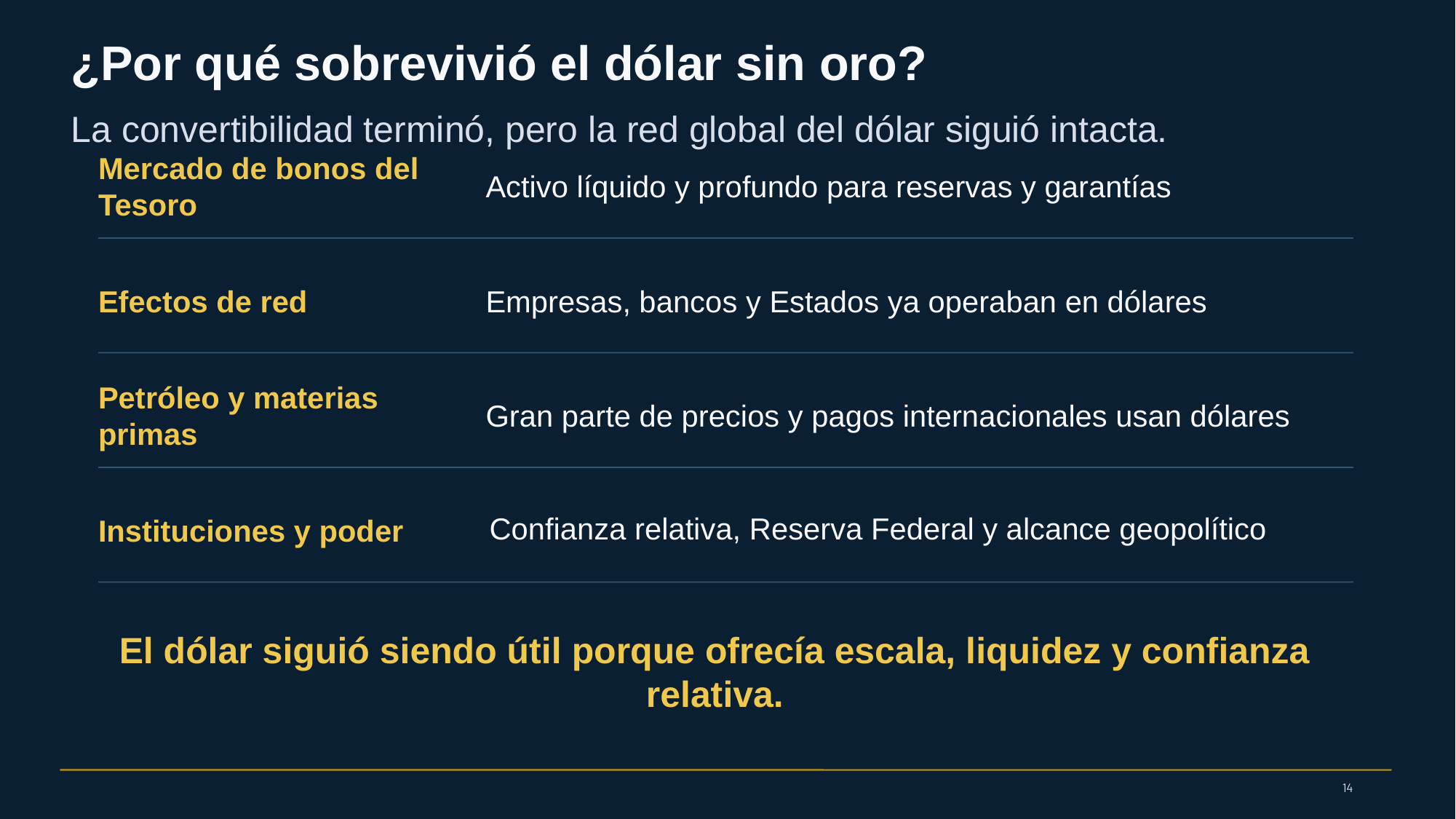

¿Por qué sobrevivió el dólar sin oro?
La convertibilidad terminó, pero la red global del dólar siguió intacta.
Mercado de bonos del Tesoro
Activo líquido y profundo para reservas y garantías

Efectos de red
Empresas, bancos y Estados ya operaban en dólares

Petróleo y materias primas
Gran parte de precios y pagos internacionales usan dólares

Confianza relativa, Reserva Federal y alcance geopolítico
Instituciones y poder

El dólar siguió siendo útil porque ofrecía escala, liquidez y confianza relativa.
14